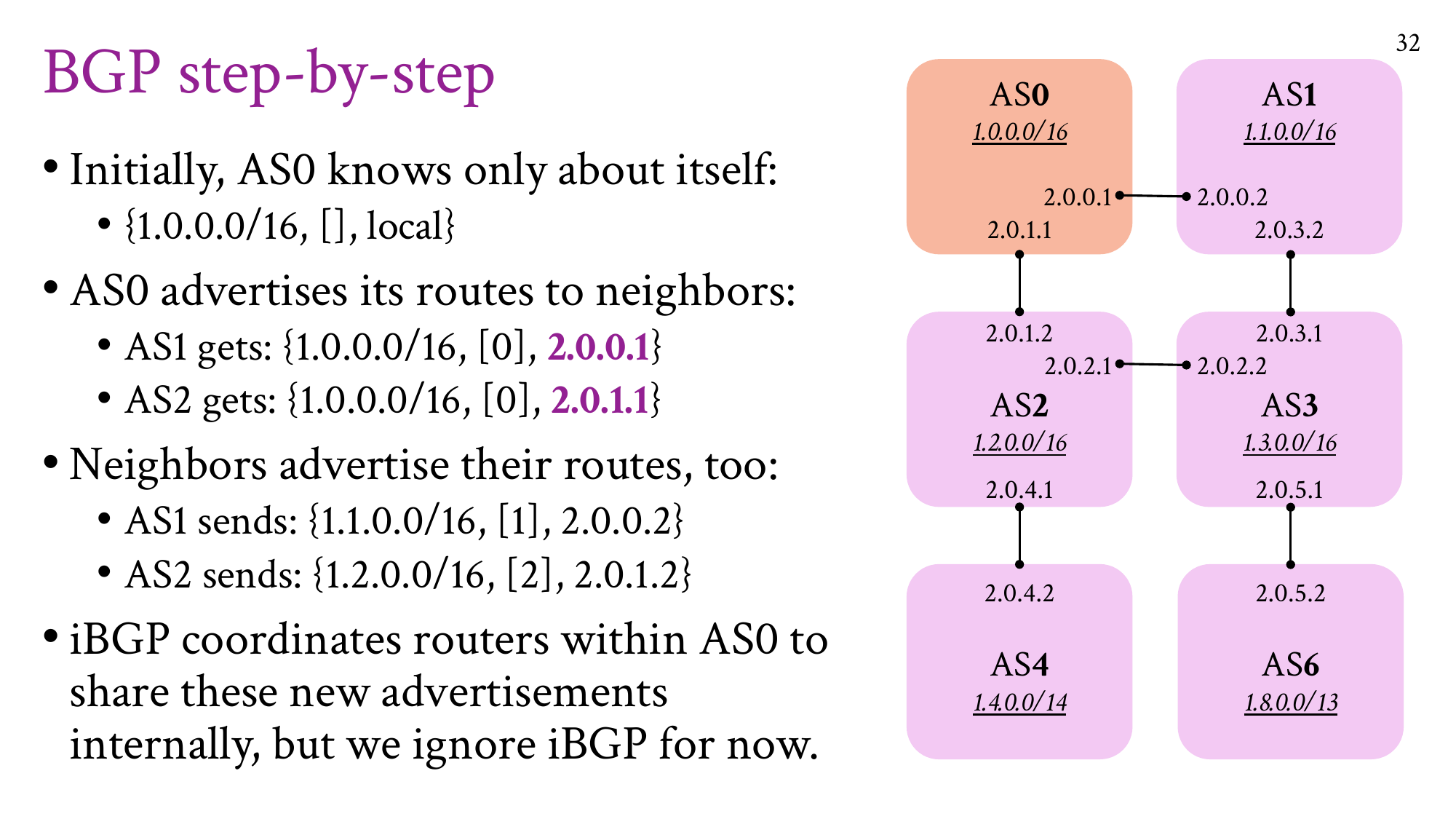

# BGP step-by-step
AS0
1.0.0.0/16

2.0.0.1
2.0.1.1
AS1
1.1.0.0/16

2.0.0.2
2.0.3.2
2.0.1.2
2.0.2.1
AS2
1.2.0.0/16

2.0.4.1
2.0.3.1
2.0.2.2
AS3
1.3.0.0/16

2.0.5.1
2.0.4.2

AS4
1.4.0.0/14

2.0.5.2

AS6
1.8.0.0/13

Initially, AS0 knows only about itself:
{1.0.0.0/16, [], local}
AS0 advertises its routes to neighbors:
AS1 gets: {1.0.0.0/16, [0], 2.0.0.1}
AS2 gets: {1.0.0.0/16, [0], 2.0.1.1}
Neighbors advertise their routes, too:
AS1 sends: {1.1.0.0/16, [1], 2.0.0.2}
AS2 sends: {1.2.0.0/16, [2], 2.0.1.2}
iBGP coordinates routers within AS0 to share these new advertisements internally, but we ignore iBGP for now.